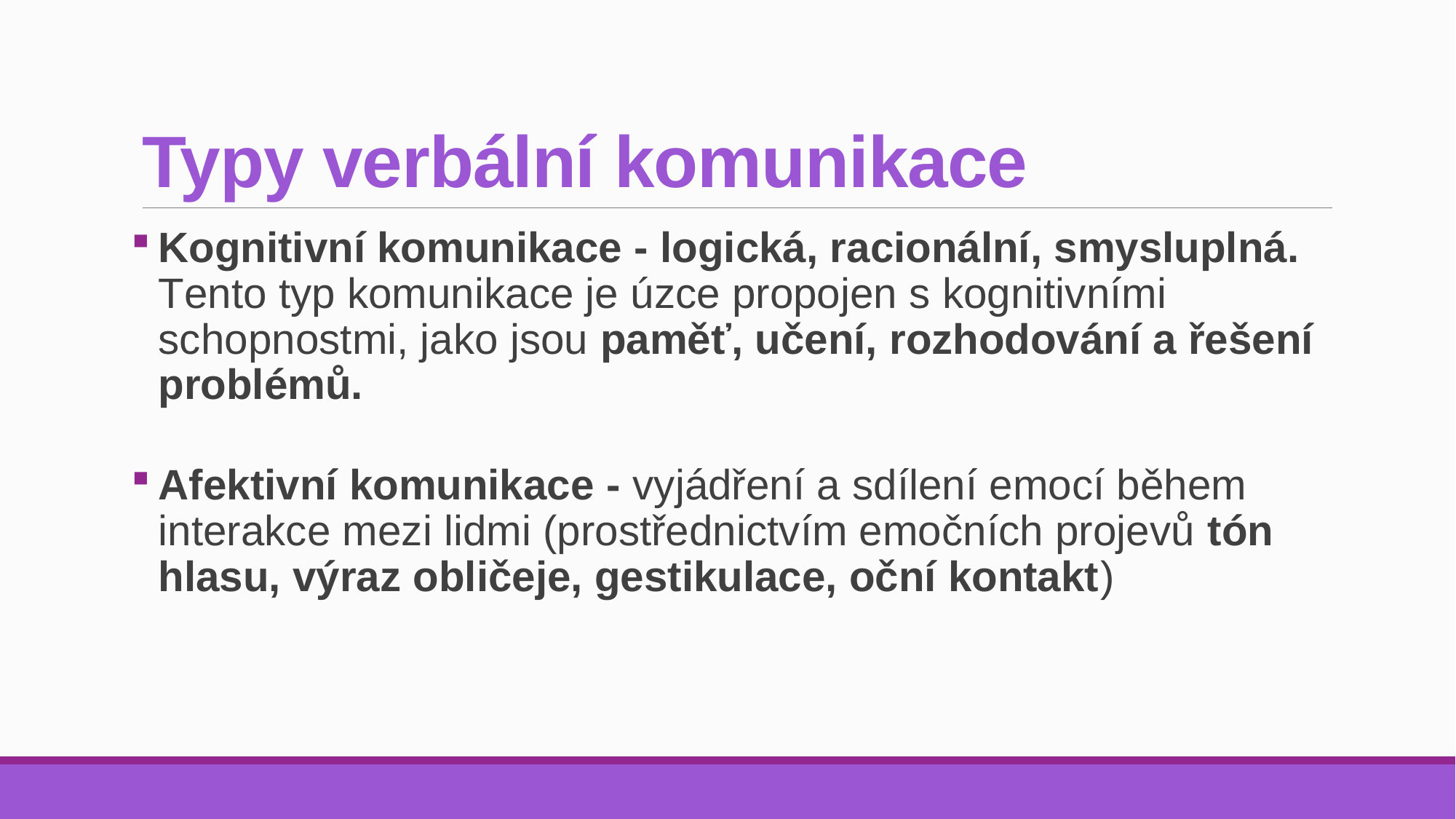

# Typy verbální komunikace
Kognitivní komunikace - logická, racionální, smysluplná. Tento typ komunikace je úzce propojen s kognitivními schopnostmi, jako jsou paměť, učení, rozhodování a řešení problémů.
Afektivní komunikace - vyjádření a sdílení emocí během interakce mezi lidmi (prostřednictvím emočních projevů tón hlasu, výraz obličeje, gestikulace, oční kontakt)